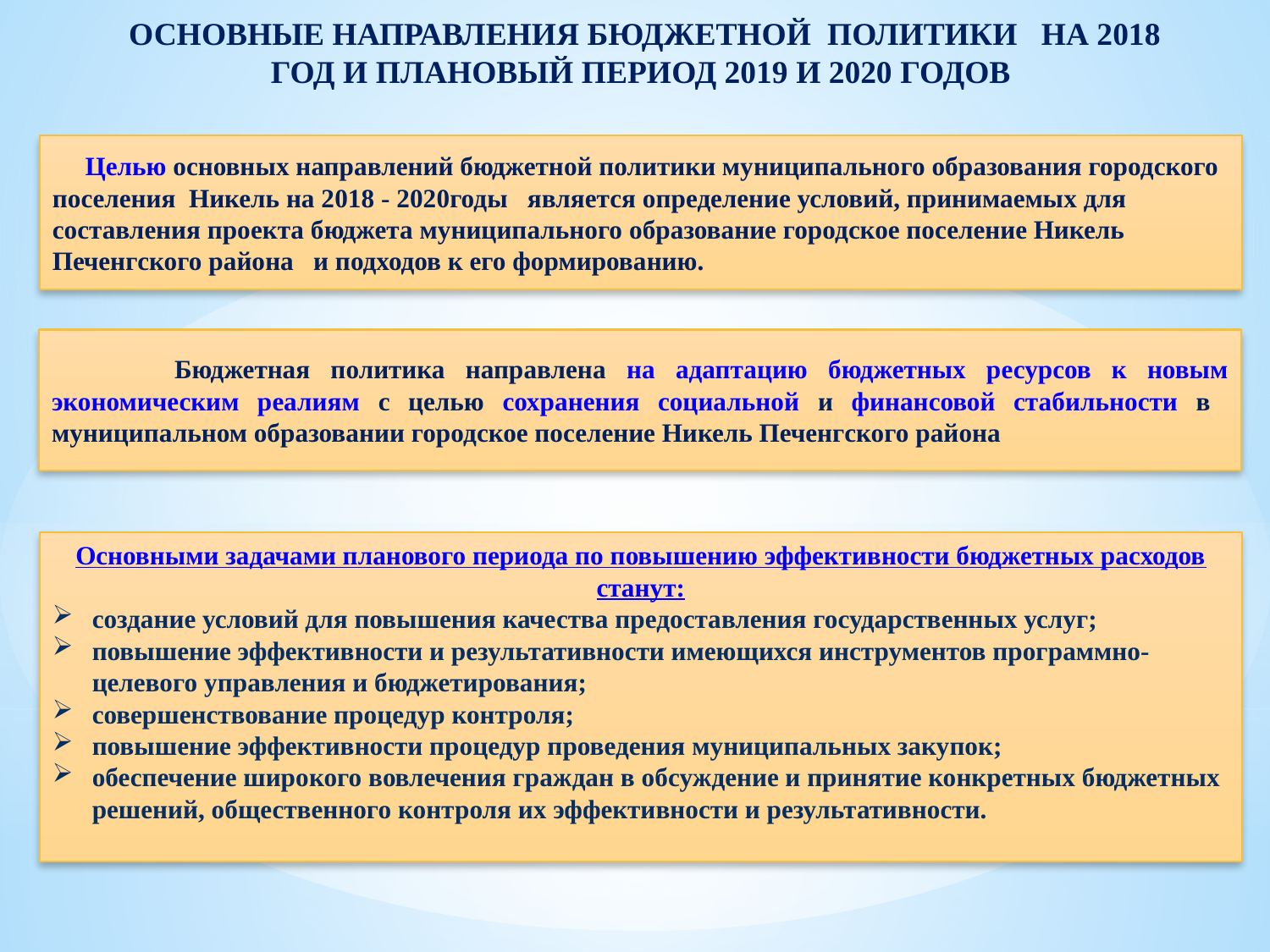

Основные направления бюджетной  политики   на 2018 год и плановый период 2019 и 2020 годов
     Целью основных направлений бюджетной политики муниципального образования городского поселения  Никель на 2018 - 2020годы   является определение условий, принимаемых для составления проекта бюджета муниципального образование городское поселение Никель Печенгского района   и подходов к его формированию.

      Бюджетная политика направлена на адаптацию бюджетных ресурсов к новым экономическим реалиям с целью сохранения социальной и финансовой стабильности в  муниципальном образовании городское поселение Никель Печенгского района

Основными задачами планового периода по повышению эффективности бюджетных расходов станут:
создание условий для повышения качества предоставления государственных услуг;
повышение эффективности и результативности имеющихся инструментов программно-целевого управления и бюджетирования;
совершенствование процедур контроля;
повышение эффективности процедур проведения муниципальных закупок;
обеспечение широкого вовлечения граждан в обсуждение и принятие конкретных бюджетных решений, общественного контроля их эффективности и результативности.